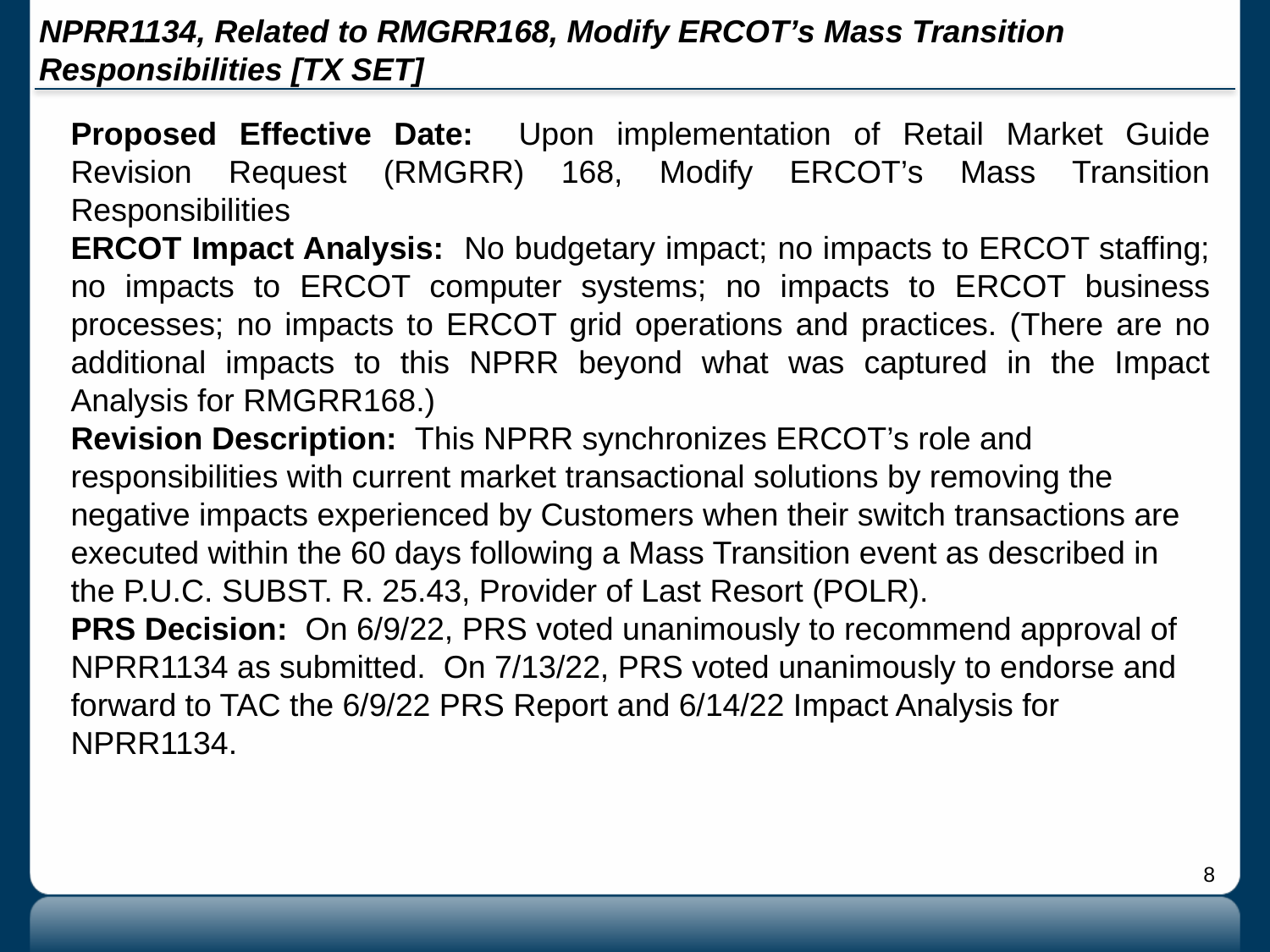

# NPRR1134, Related to RMGRR168, Modify ERCOT’s Mass Transition Responsibilities [TX SET]
Proposed Effective Date:  Upon implementation of Retail Market Guide Revision Request (RMGRR) 168, Modify ERCOT’s Mass Transition Responsibilities
ERCOT Impact Analysis:  No budgetary impact; no impacts to ERCOT staffing; no impacts to ERCOT computer systems; no impacts to ERCOT business processes; no impacts to ERCOT grid operations and practices. (There are no additional impacts to this NPRR beyond what was captured in the Impact Analysis for RMGRR168.)
Revision Description:  This NPRR synchronizes ERCOT’s role and responsibilities with current market transactional solutions by removing the negative impacts experienced by Customers when their switch transactions are executed within the 60 days following a Mass Transition event as described in the P.U.C. SUBST. R. 25.43, Provider of Last Resort (POLR).
PRS Decision:  On 6/9/22, PRS voted unanimously to recommend approval of NPRR1134 as submitted.  On 7/13/22, PRS voted unanimously to endorse and forward to TAC the 6/9/22 PRS Report and 6/14/22 Impact Analysis for NPRR1134.